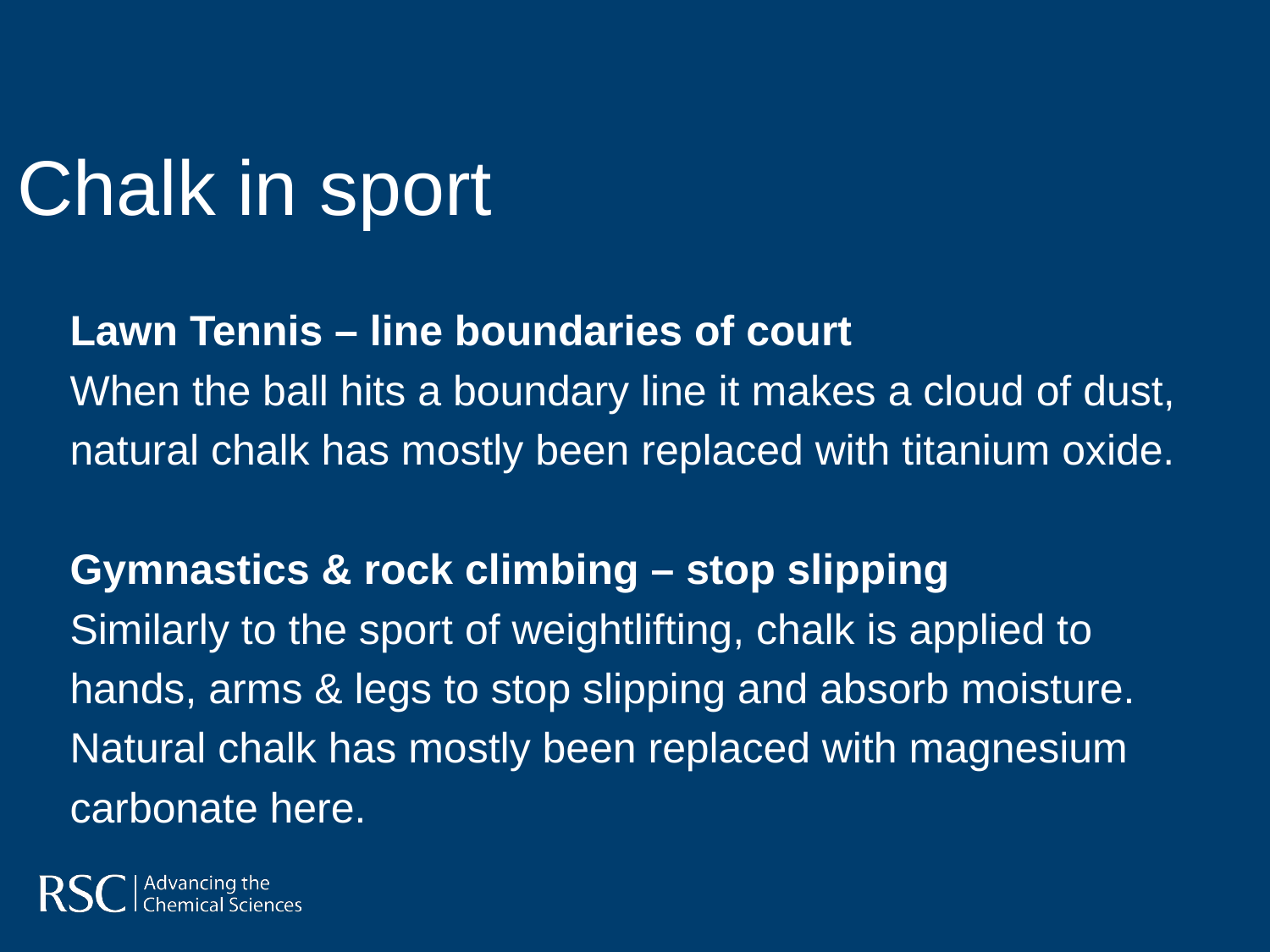

Chalk in sport

Lawn Tennis – line boundaries of court
When the ball hits a boundary line it makes a cloud of dust,
natural chalk has mostly been replaced with titanium oxide.

Gymnastics & rock climbing – stop slipping
Similarly to the sport of weightlifting, chalk is applied to
hands, arms & legs to stop slipping and absorb moisture.
Natural chalk has mostly been replaced with magnesium
carbonate here.